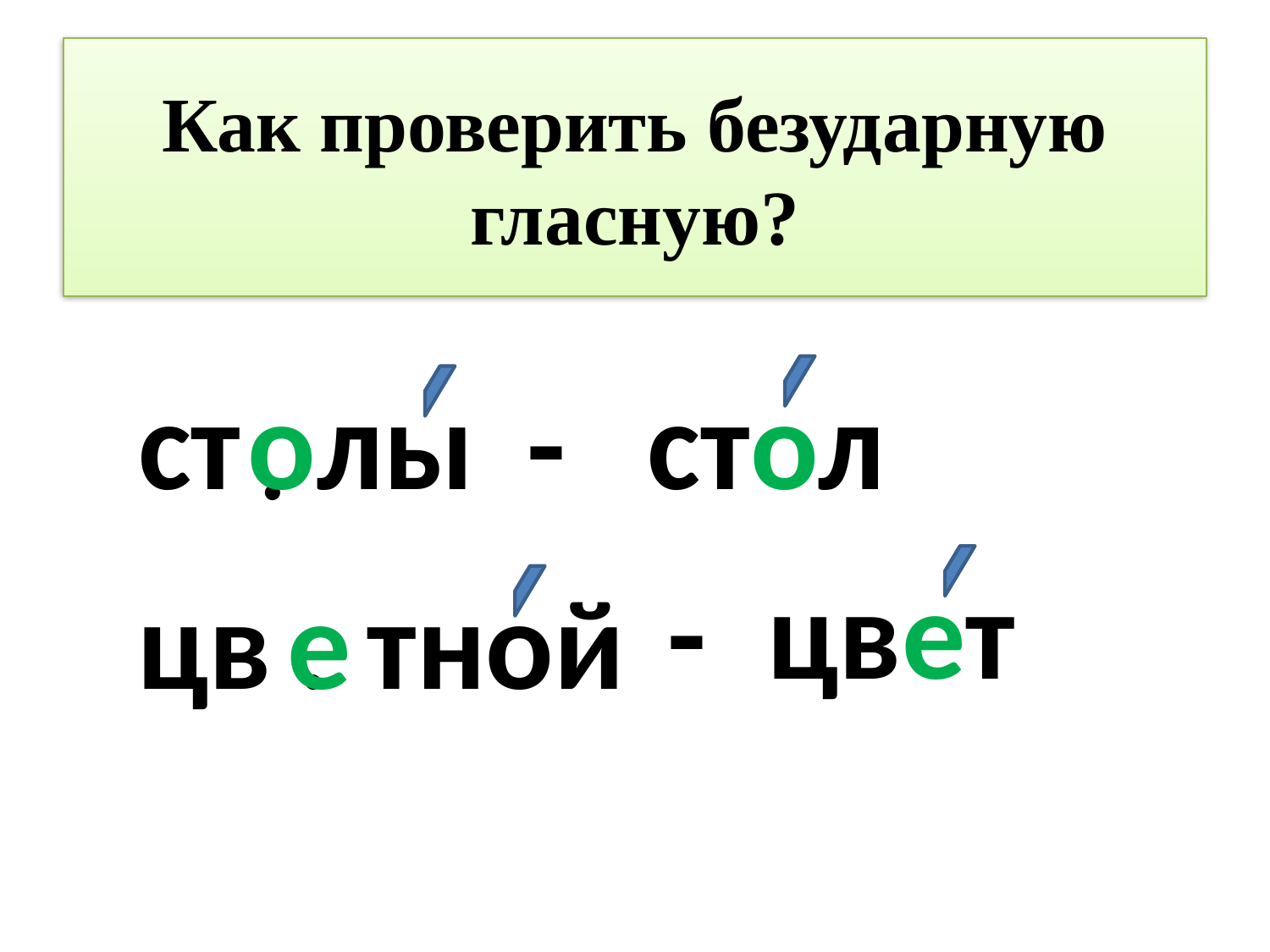

# Как проверить безударную гласную?
ст
о
лы
-
стол

.

-
цвет

цв
е
.
тной